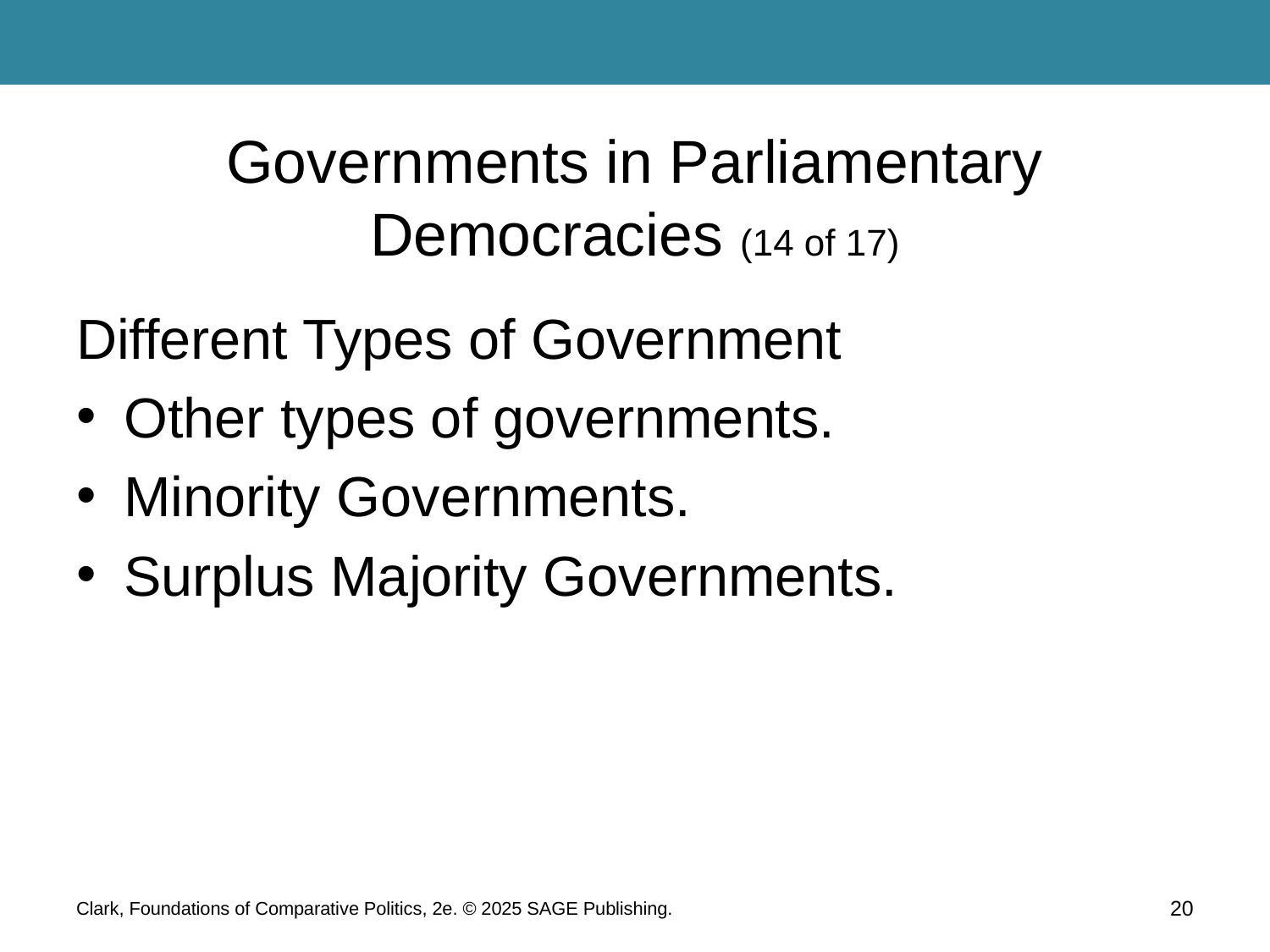

# Governments in Parliamentary Democracies (14 of 17)
Different Types of Government
Other types of governments.
Minority Governments.
Surplus Majority Governments.
Clark, Foundations of Comparative Politics, 2e. © 2025 SAGE Publishing.
20